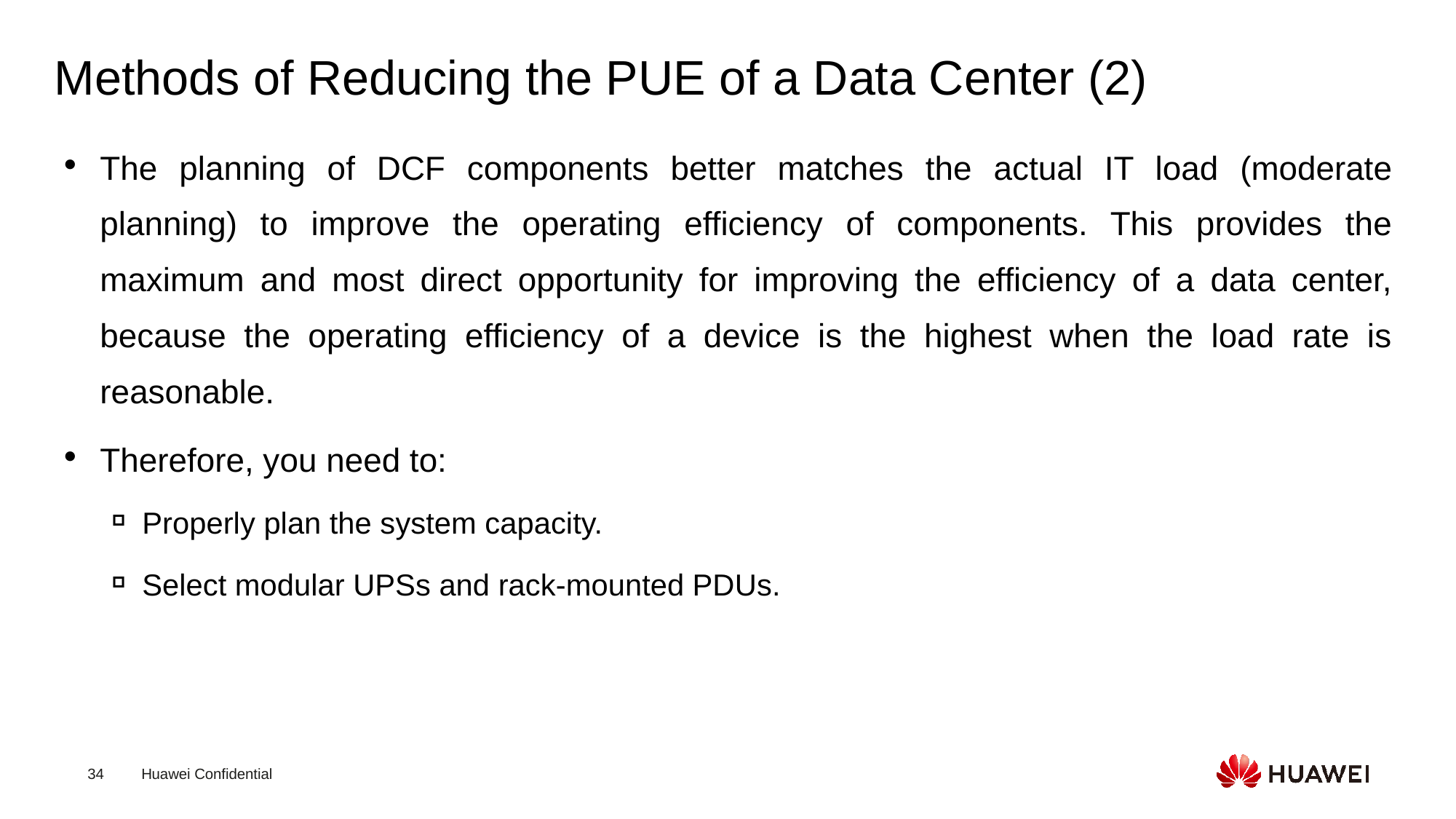

# Methods of Reducing the PUE of a Data Center (2)
The planning of DCF components better matches the actual IT load (moderate planning) to improve the operating efficiency of components. This provides the maximum and most direct opportunity for improving the efficiency of a data center, because the operating efficiency of a device is the highest when the load rate is reasonable.
Therefore, you need to:
Properly plan the system capacity.
Select modular UPSs and rack-mounted PDUs.